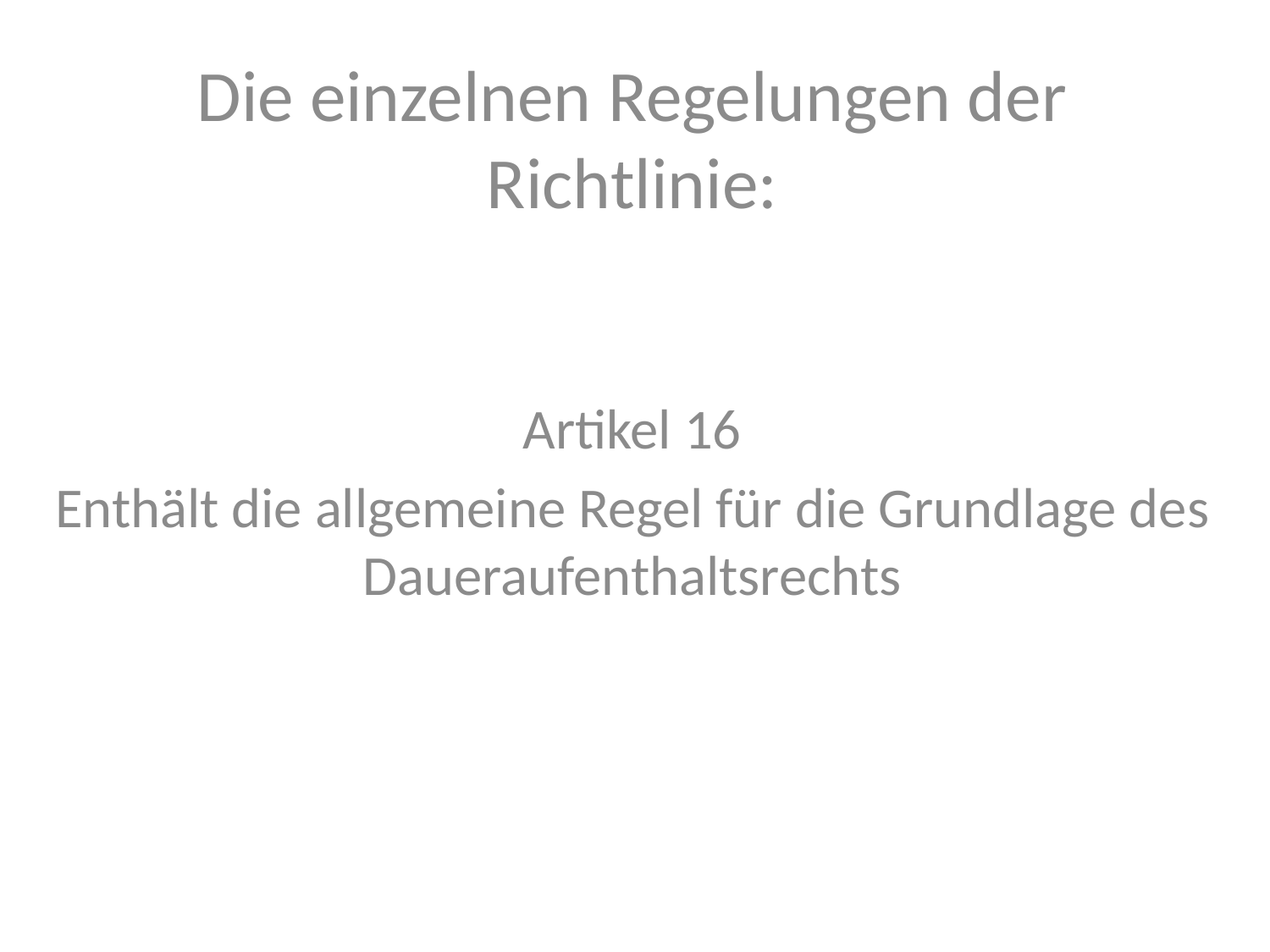

Die einzelnen Regelungen der Richtlinie:

Artikel 16
Enthält die allgemeine Regel für die Grundlage des Daueraufenthaltsrechts